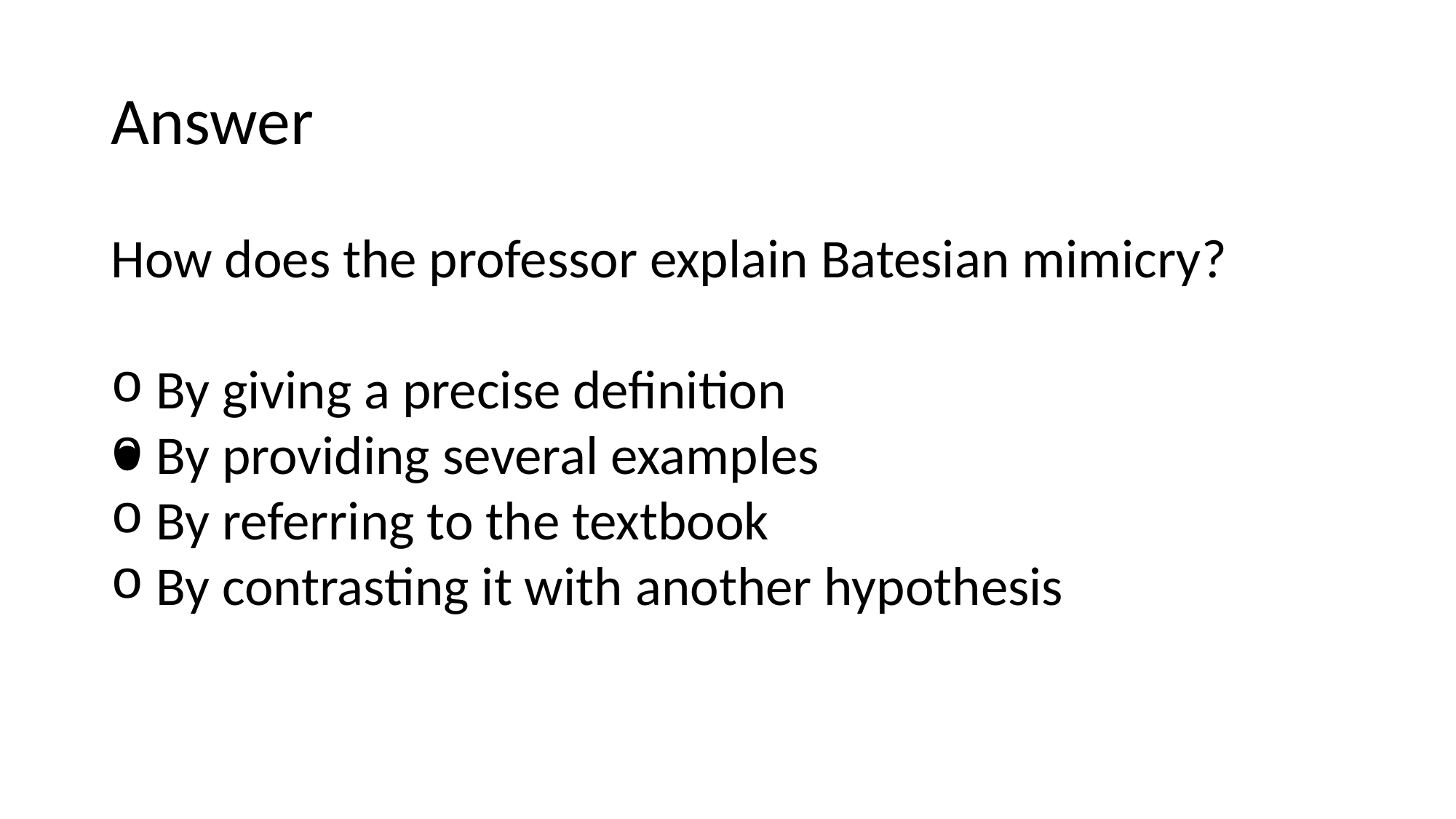

# Answer
How does the professor explain Batesian mimicry?

 By giving a precise definition
 By providing several examples
 By referring to the textbook
 By contrasting it with another hypothesis